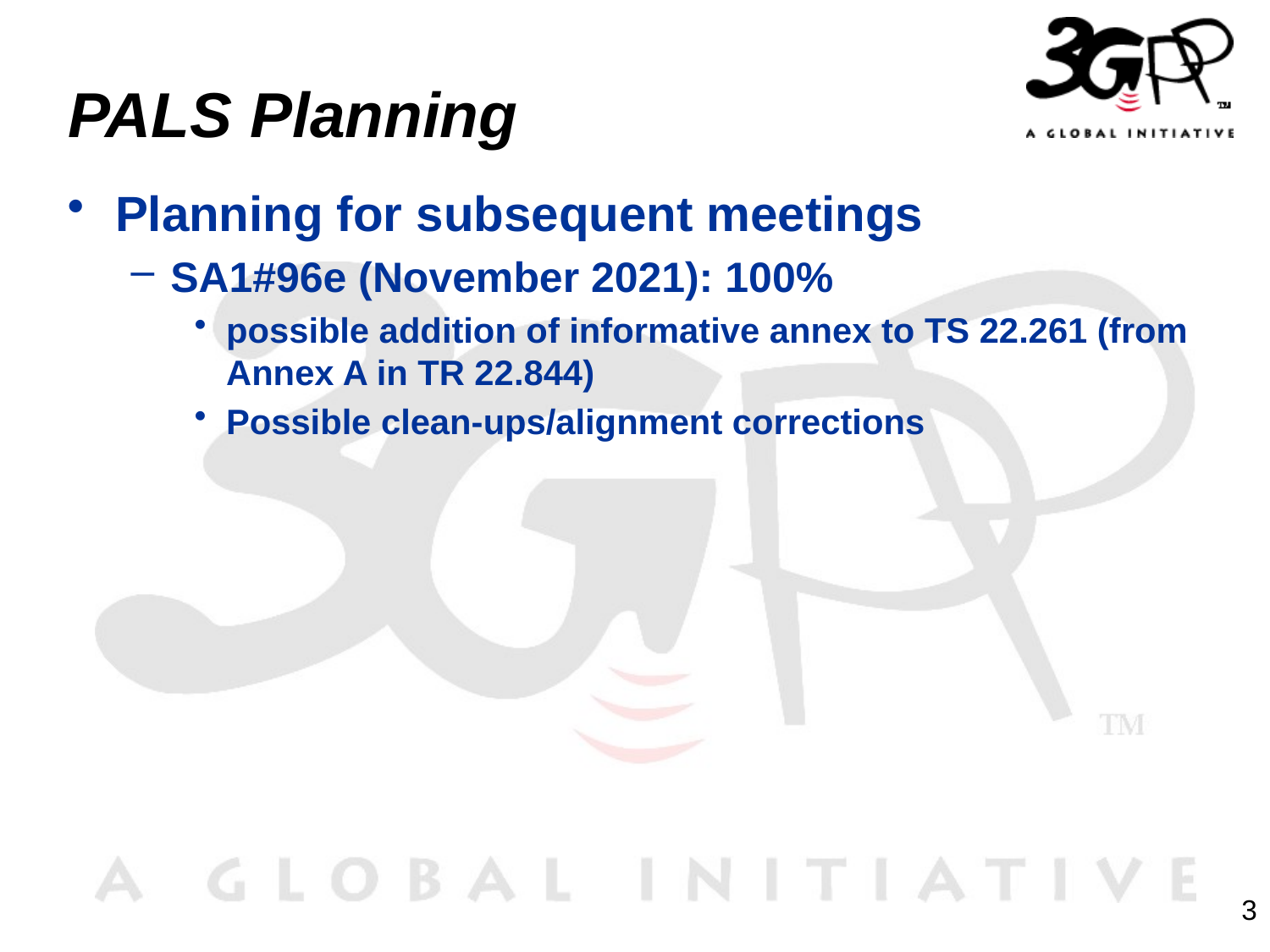

# PALS Planning
Planning for subsequent meetings
SA1#96e (November 2021): 100%
possible addition of informative annex to TS 22.261 (from Annex A in TR 22.844)
Possible clean-ups/alignment corrections

3